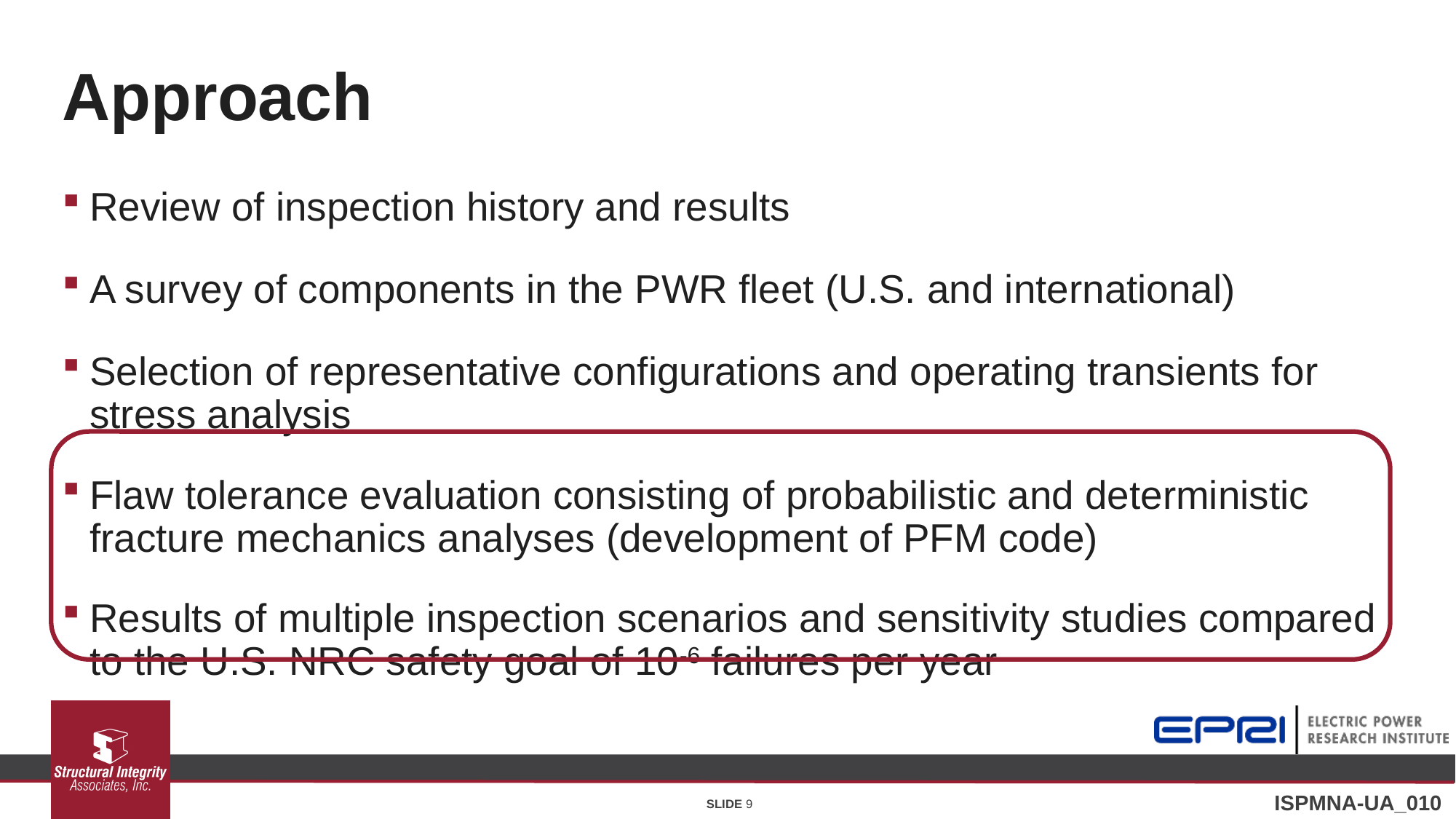

# Approach
Review of inspection history and results

A survey of components in the PWR fleet (U.S. and international)

Selection of representative configurations and operating transients for stress analysis

Flaw tolerance evaluation consisting of probabilistic and deterministic fracture mechanics analyses (development of PFM code)

Results of multiple inspection scenarios and sensitivity studies compared to the U.S. NRC safety goal of 10-6 failures per year

SLIDE 9